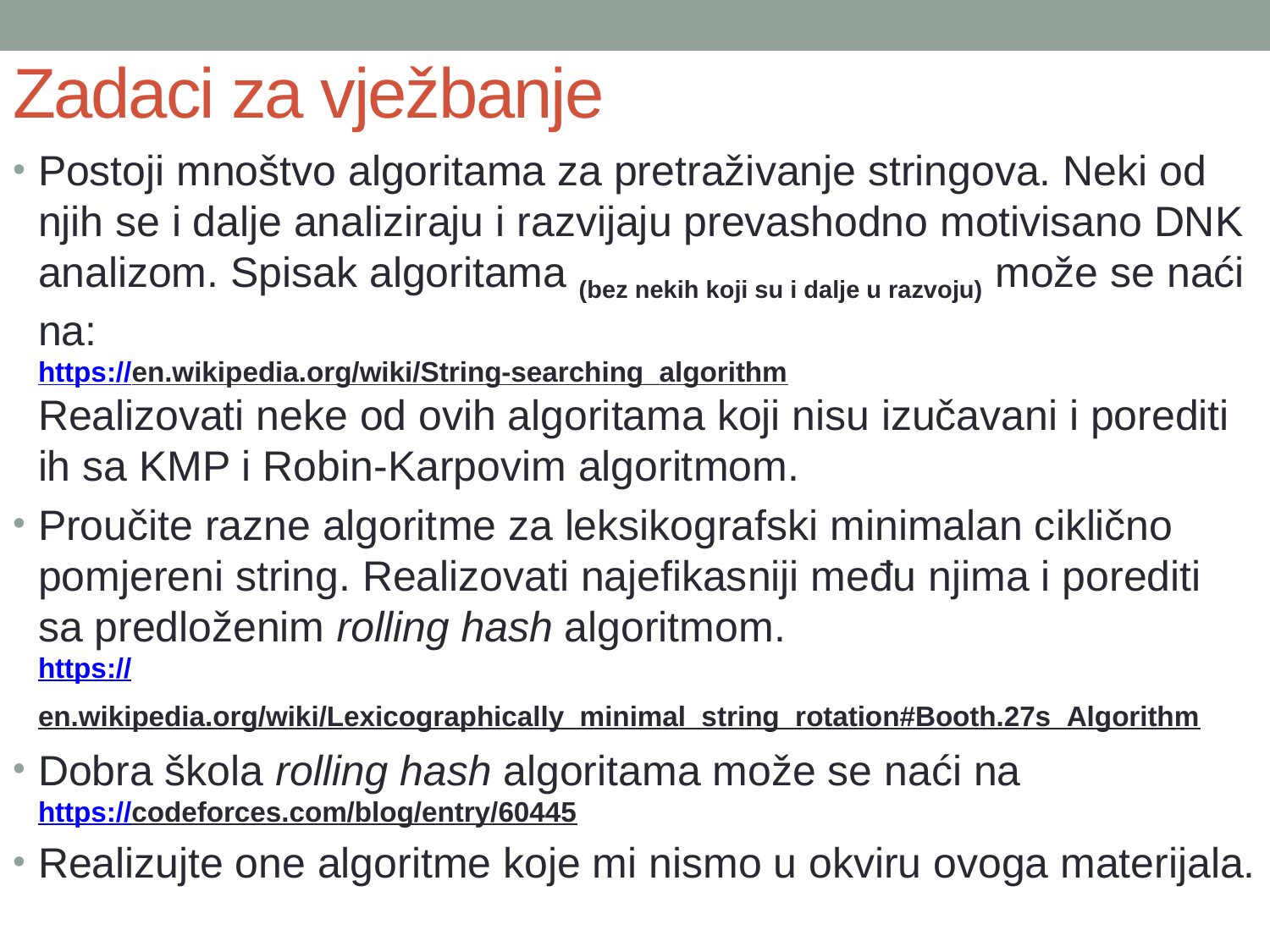

# Zadaci za vježbanje
Postoji mnoštvo algoritama za pretraživanje stringova. Neki od njih se i dalje analiziraju i razvijaju prevashodno motivisano DNK analizom. Spisak algoritama (bez nekih koji su i dalje u razvoju) može se naći na:
https://en.wikipedia.org/wiki/String-searching_algorithm
Realizovati neke od ovih algoritama koji nisu izučavani i porediti ih sa KMP i Robin-Karpovim algoritmom.
Proučite razne algoritme za leksikografski minimalan ciklično pomjereni string. Realizovati najefikasniji među njima i porediti sa predloženim rolling hash algoritmom.
https://en.wikipedia.org/wiki/Lexicographically_minimal_string_rotation#Booth.27s_Algorithm
Dobra škola rolling hash algoritama može se naći na
https://codeforces.com/blog/entry/60445
Realizujte one algoritme koje mi nismo u okviru ovoga materijala.